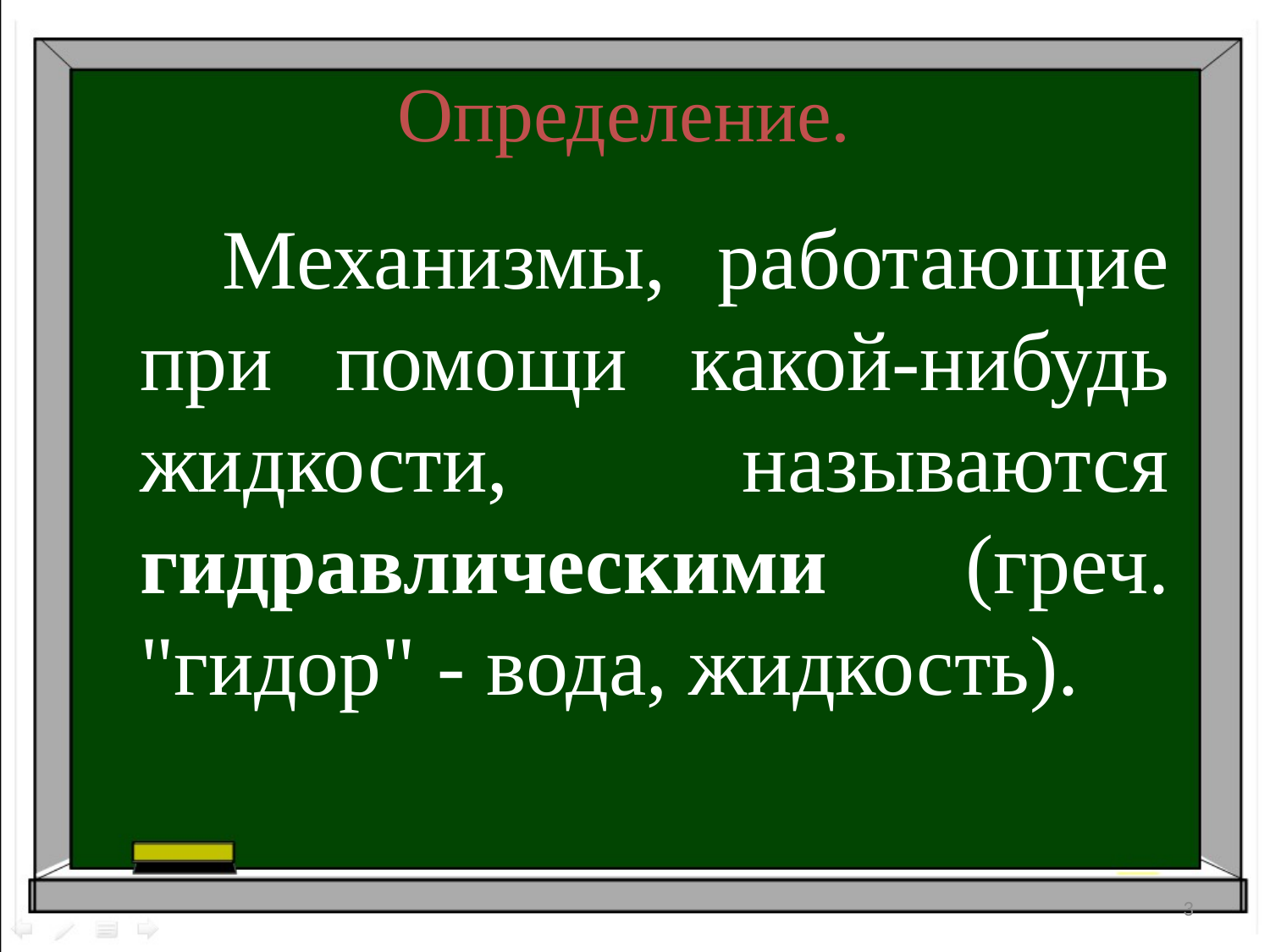

# Определение.
   Механизмы, работающие при помощи какой-нибудь жидкости, называются гидравлическими (греч. "гидор" - вода, жидкость).

3